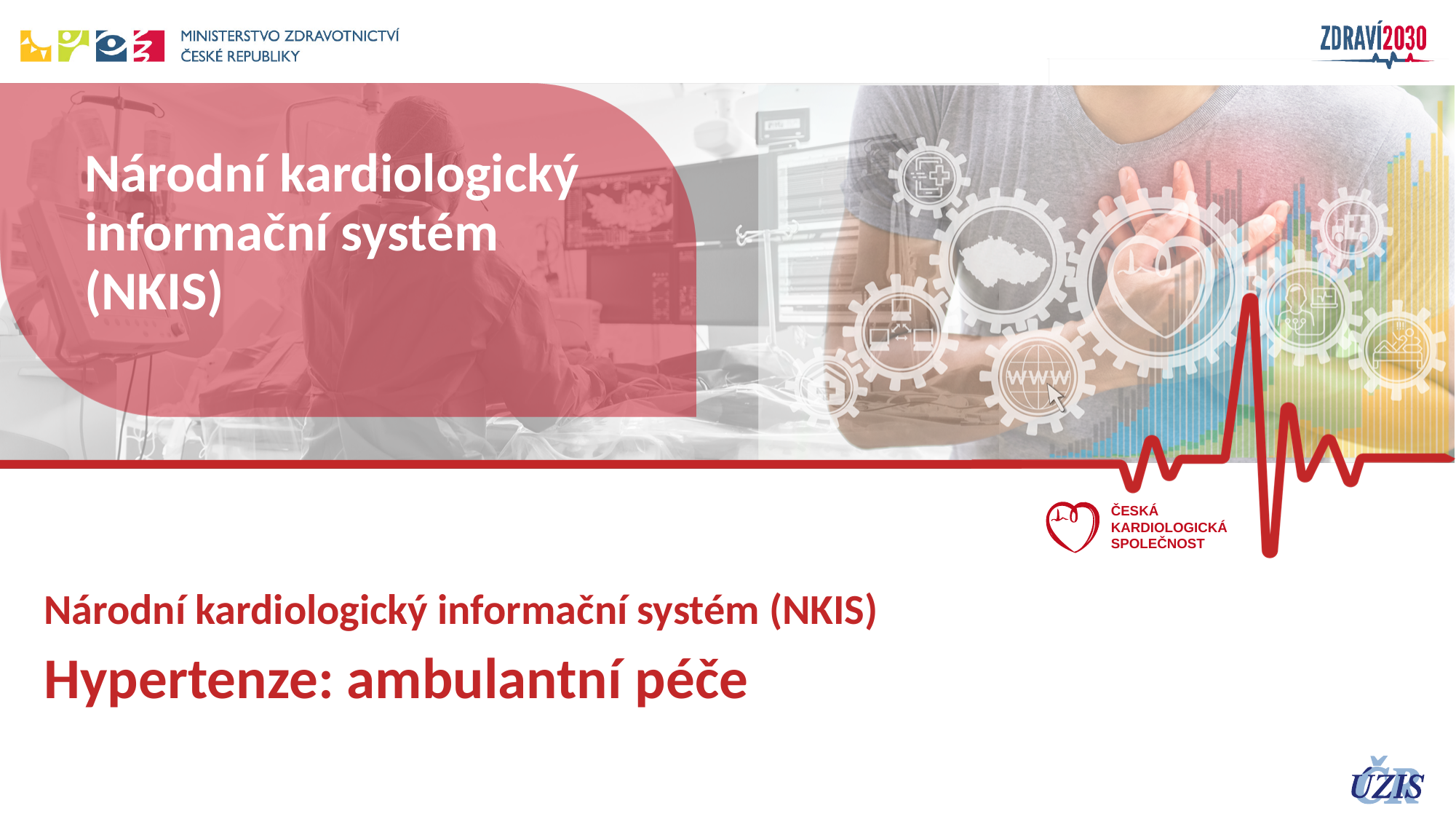

# Národní kardiologický informační systém (NKIS)
Národní kardiologický informační systém (NKIS)
Hypertenze: ambulantní péče